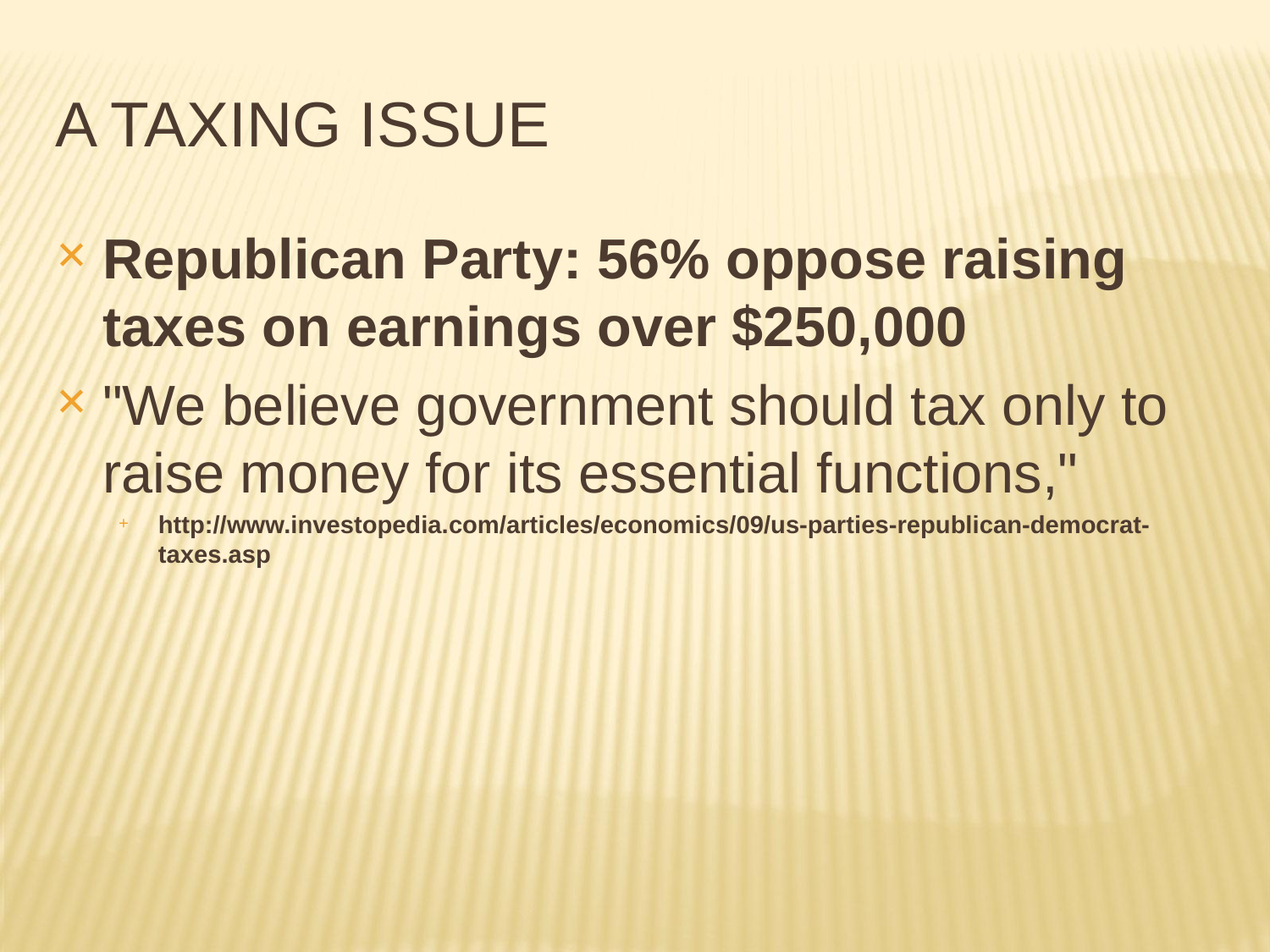

# A taxing issue
Republican Party: 56% oppose raising taxes on earnings over $250,000
"We believe government should tax only to raise money for its essential functions,"
http://www.investopedia.com/articles/economics/09/us-parties-republican-democrat-taxes.asp